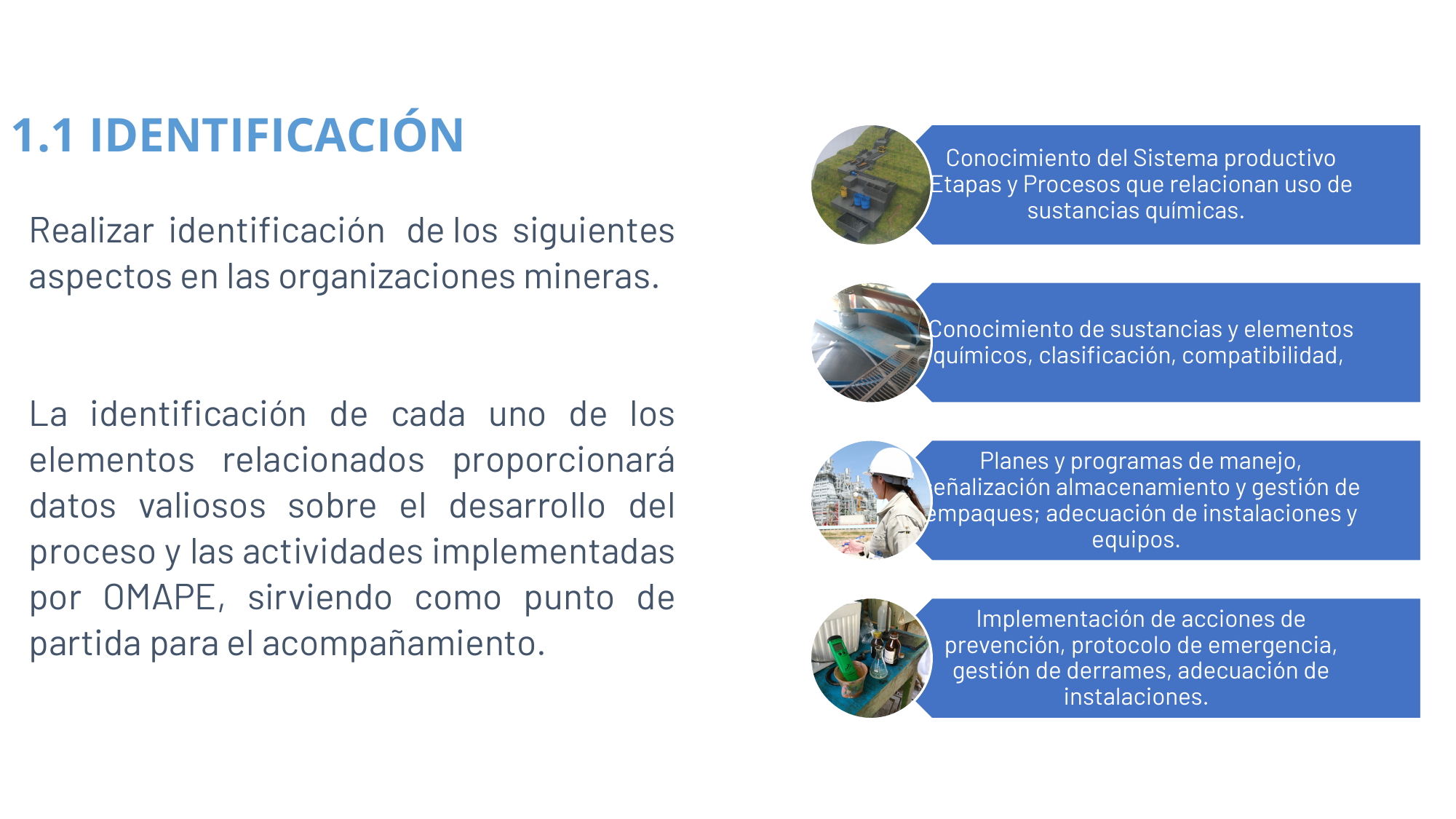

1.1 IDENTIFICACIÓN ​

Realizar identificación  de los siguientes aspectos en las organizaciones mineras​.

La identificación de cada uno de los elementos relacionados proporcionará datos valiosos sobre el desarrollo del proceso y las actividades implementadas por OMAPE, sirviendo como punto de partida para el acompañamiento.
Conocimiento del Sistema productivo Etapas y Procesos que relacionan uso de sustancias químicas.
Conocimiento de sustancias y elementos químicos, clasificación, compatibilidad,
Planes y programas de manejo, señalización almacenamiento y gestión de empaques; adecuación de instalaciones y equipos.
Implementación de acciones de prevención, protocolo de emergencia, gestión de derrames, adecuación de instalaciones.